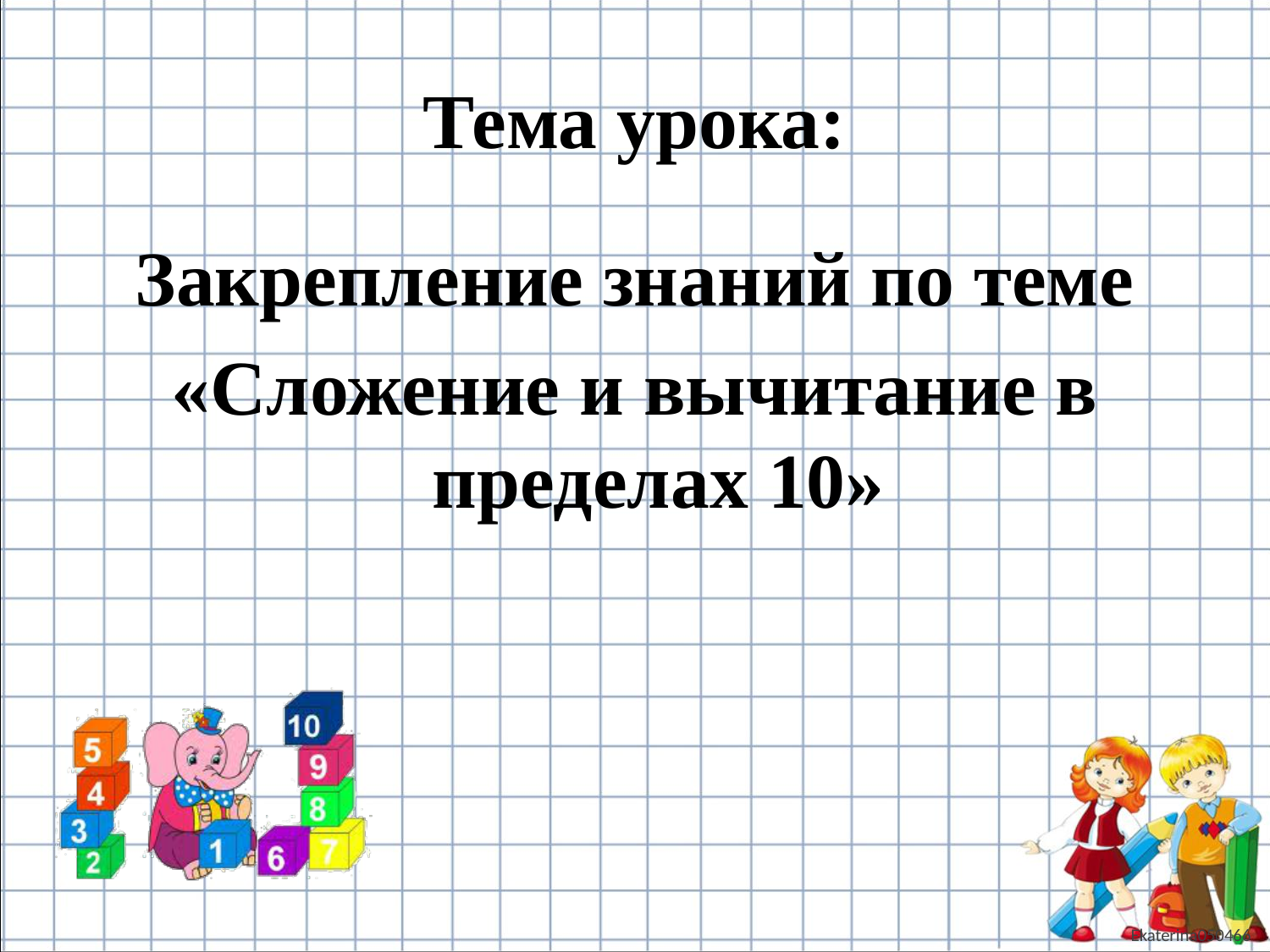

# Тема урока:
Закрепление знаний по теме
«Сложение и вычитание в пределах 10»